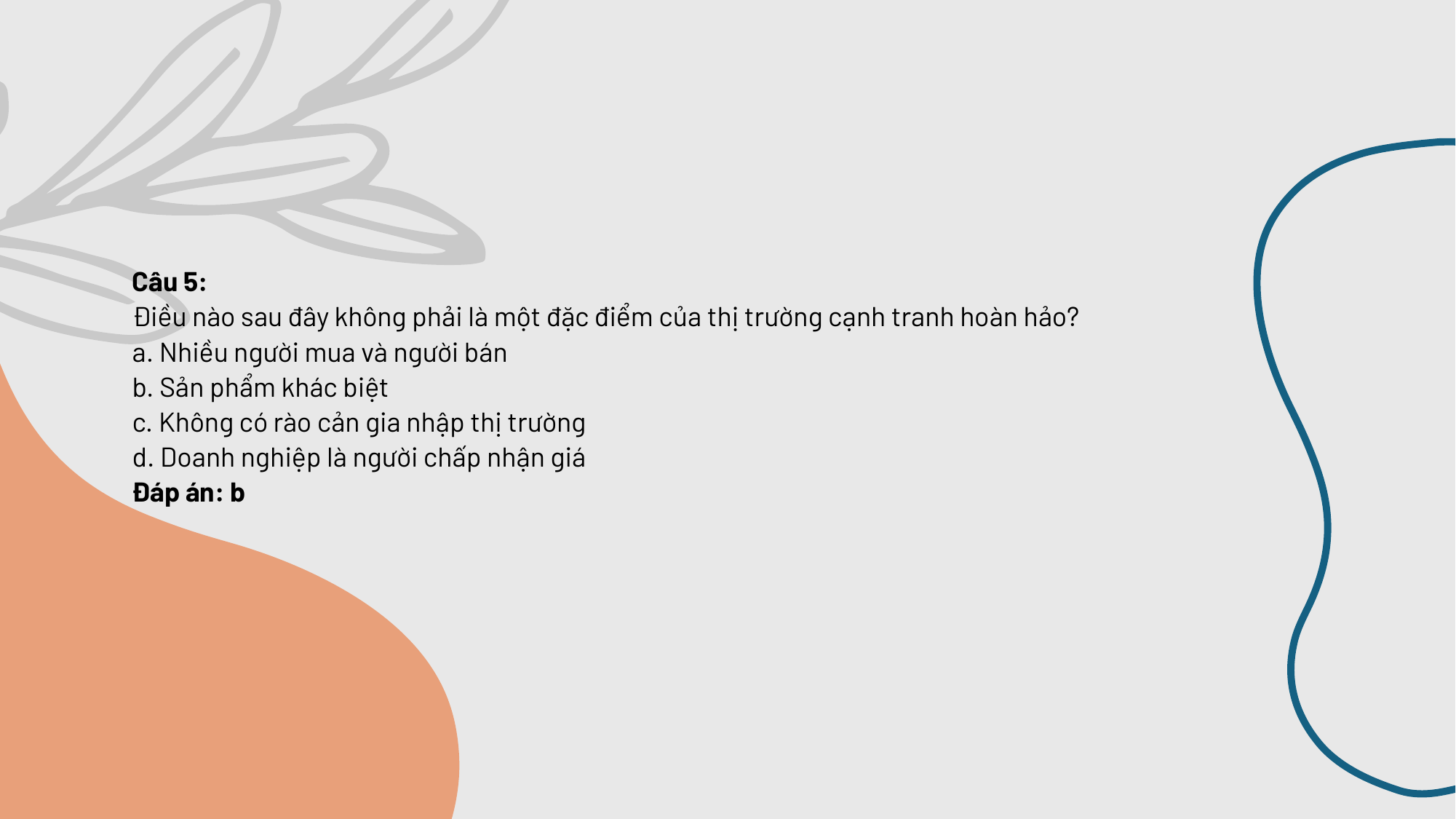

# Câu 5: Điều nào sau đây không phải là một đặc điểm của thị trường cạnh tranh hoàn hảo? a. Nhiều người mua và người bán b. Sản phẩm khác biệt c. Không có rào cản gia nhập thị trường d. Doanh nghiệp là người chấp nhận giá Đáp án: b